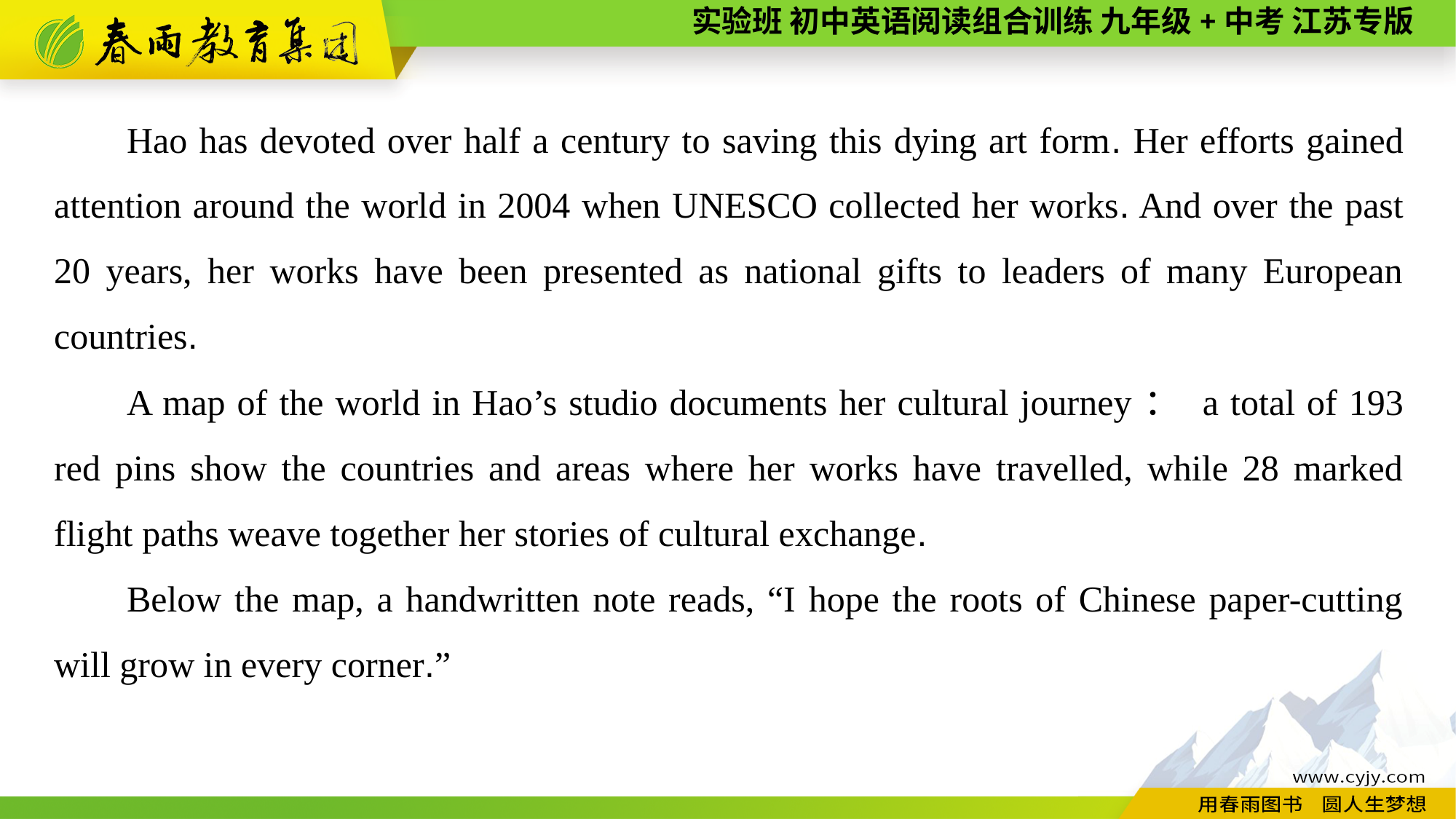

Hao has devoted over half a century to saving this dying art form. Her efforts gained attention around the world in 2004 when UNESCO collected her works. And over the past 20 years, her works have been presented as national gifts to leaders of many European countries.
A map of the world in Hao’s studio documents her cultural journey： a total of 193 red pins show the countries and areas where her works have travelled, while 28 marked flight paths weave together her stories of cultural exchange.
Below the map, a handwritten note reads, “I hope the roots of Chinese paper-cutting will grow in every corner.”